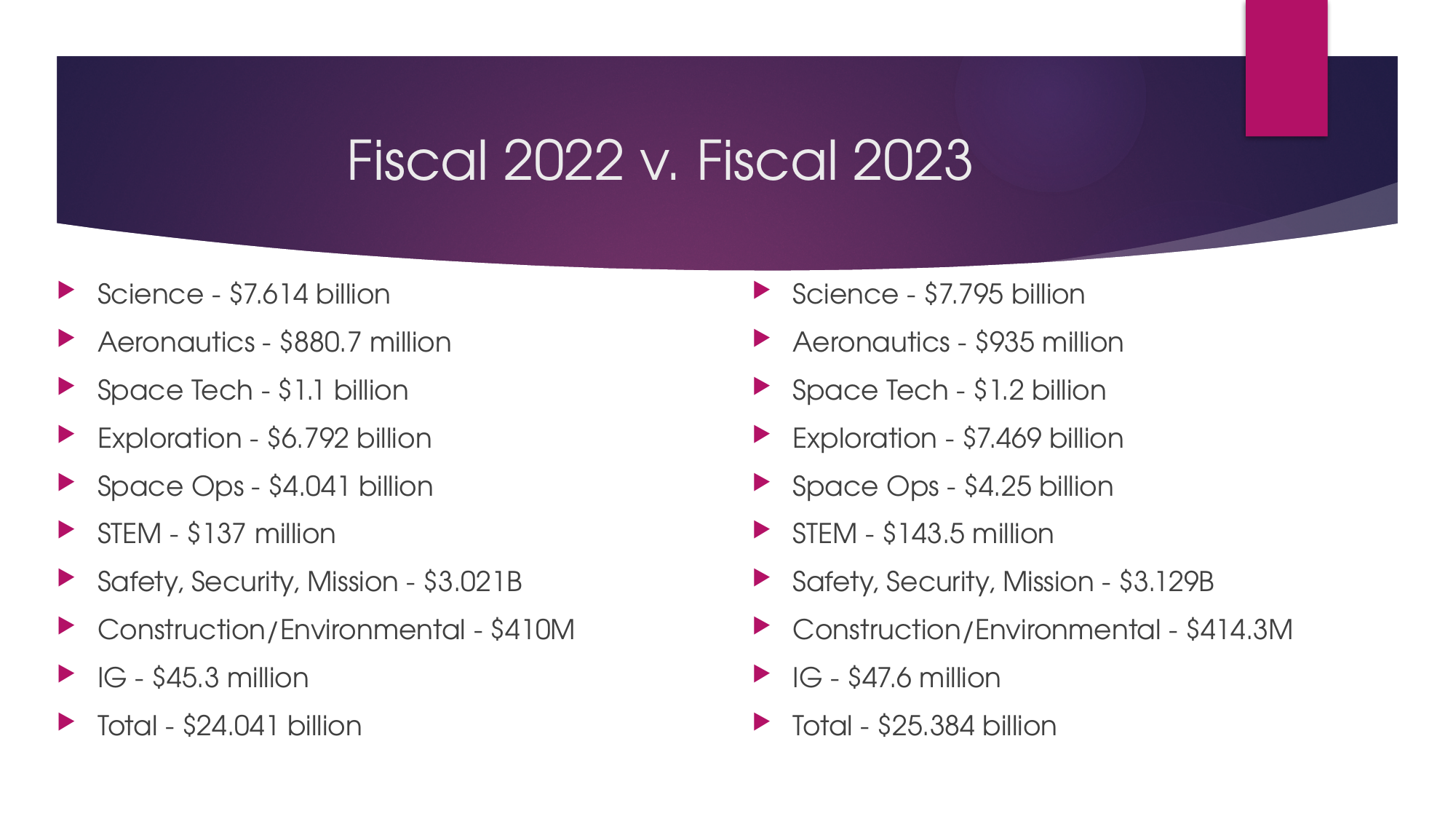

# Fiscal 2022 v. Fiscal 2023
Science - $7.614 billion
Aeronautics - $880.7 million
Space Tech - $1.1 billion
Exploration - $6.792 billion
Space Ops - $4.041 billion
STEM - $137 million
Safety, Security, Mission - $3.021B
Construction/Environmental - $410M
IG - $45.3 million
Total - $24.041 billion

Science - $7.795 billion
Aeronautics - $935 million
Space Tech - $1.2 billion
Exploration - $7.469 billion
Space Ops - $4.25 billion
STEM - $143.5 million
Safety, Security, Mission - $3.129B
Construction/Environmental - $414.3M
IG - $47.6 million
Total - $25.384 billion